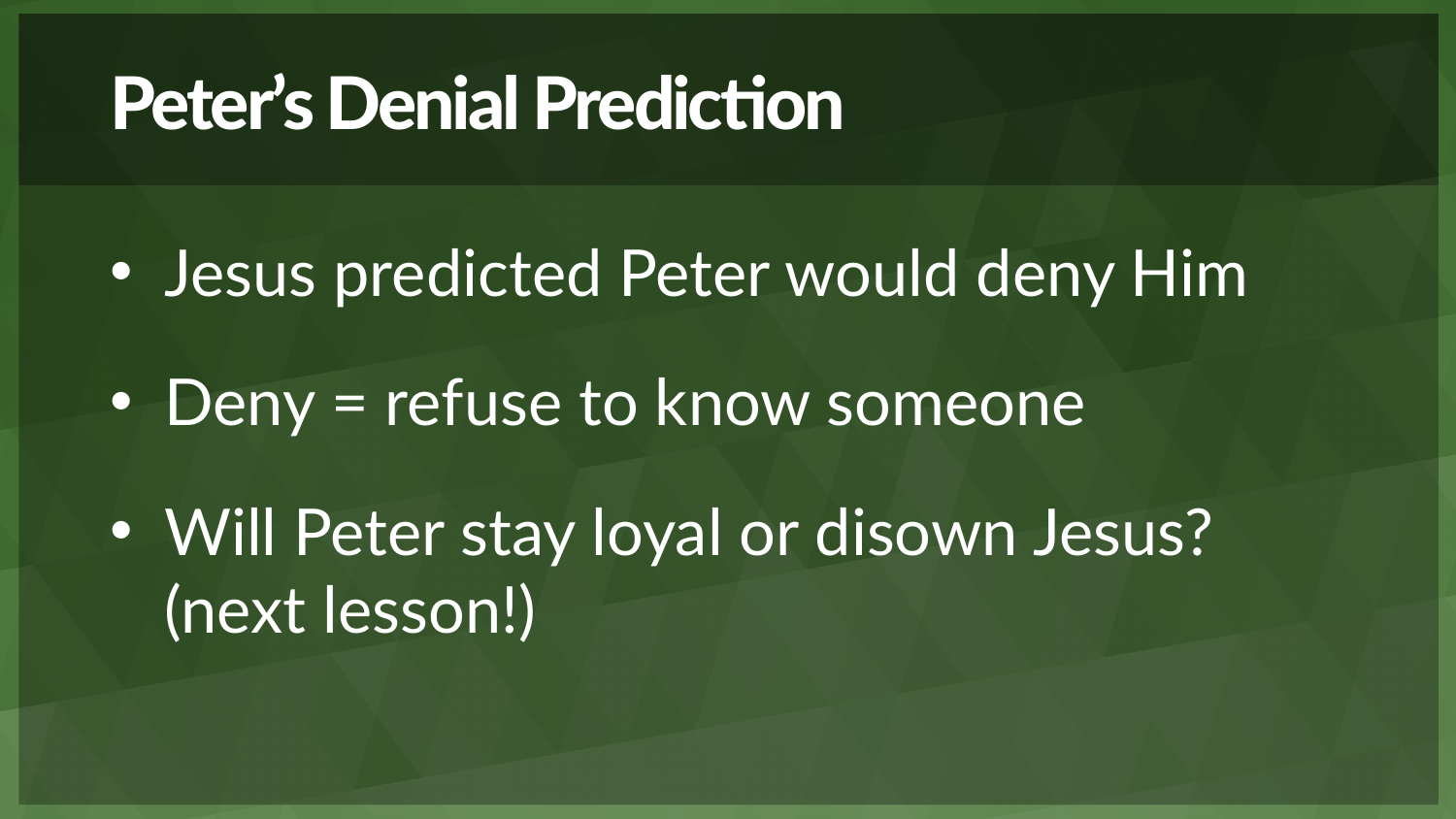

# Peter’s Denial Prediction
Jesus predicted Peter would deny Him
Deny = refuse to know someone
Will Peter stay loyal or disown Jesus? (next lesson!)